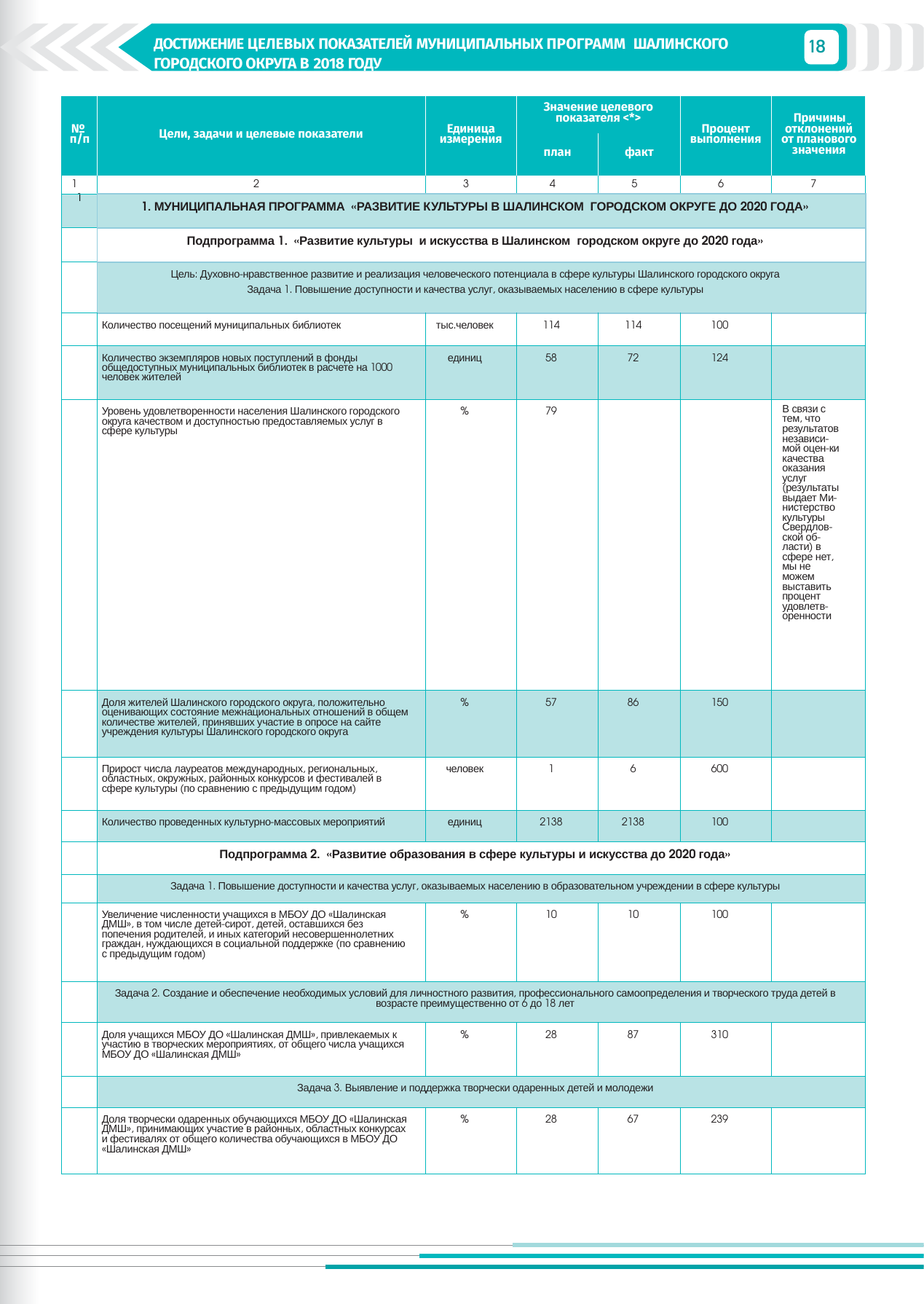

18

ДОСТИЖЕНИЕ ЦЕЛЕВЫХ ПОКАЗАТЕЛЕЙ МУНИЦИПАЛЬНЫХ ПРОГРАММ  ШАЛИНСКОГО ГОРОДСКОГО ОКРУГА В 2018 ГОДУ
ДОСТИЖЕНИЕ ЦЕЛЕВЫХ ПОКАЗАТЕЛЕЙ МУНИЦИПАЛЬНЫХ ПРОГРАМ  ШАЛИНСКОГО ГОРОДСКОГО ОКРУГА В 2018 ГОДУ
| № п/п | Цели, задачи и целевые показатели | Единица измерения | Значение целевого показателя <\*> |  | Процент выполнения | Причины отклонений от планового значения |
| --- | --- | --- | --- | --- | --- | --- |
|  |  |  | план | факт |  |  |
| 1 | 2 | 3 | 4 | 5 | 6 | 7 |
| 1 | 1. Муниципальная программа «Развитие культуры в Шалинском городском округе до 2020 года» |  |  |  |  |  |
|  | Подпрограмма 1. «Развитие культуры и искусства в Шалинском городском округе до 2020 года» |  |  |  |  |  |
|  | Цель: Духовно-нравственное развитие и реализация человеческого потенциала в сфере культуры Шалинского городского округа Задача 1. Повышение доступности и качества услуг, оказываемых населению в сфере культуры |  |  |  |  |  |
|  | Количество посещений муниципальных библиотек | тыс.человек | 114 | 114 | 100 |  |
|  | Количество экземпляров новых поступлений в фонды общедоступных муниципальных библиотек в расчете на 1000 человек жителей | единиц | 58 | 72 | 124 |  |
|  | Уровень удовлетворенности населения Шалинского городского округа качеством и доступностью предоставляемых услуг в сфере культуры | % | 79 |  |  | В связи с тем, что результатов независи-мой оцен-ки качества оказания услуг (результаты выдает Ми-нистерство культуры Свердлов-ской об-ласти) в сфере нет, мы не можем выставить процент удовлетв-оренности |
|  | Доля жителей Шалинского городского округа, положительно оценивающих состояние межнациональных отношений в общем количестве жителей, принявших участие в опросе на сайте учреждения культуры Шалинского городского округа | % | 57 | 86 | 150 |  |
|  | Прирост числа лауреатов международных, региональных, областных, окружных, районных конкурсов и фестивалей в сфере культуры (по сравнению с предыдущим годом) | человек | 1 | 6 | 600 |  |
|  | Количество проведенных культурно-массовых мероприятий | единиц | 2138 | 2138 | 100 |  |
|  | Подпрограмма 2. «Развитие образования в сфере культуры и искусства до 2020 года» |  |  |  |  |  |
|  | Задача 1. Повышение доступности и качества услуг, оказываемых населению в образовательном учреждении в сфере культуры |  |  |  |  |  |
|  | Увеличение численности учащихся в МБОУ ДО «Шалинская ДМШ», в том числе детей-сирот, детей, оставшихся без попечения родителей, и иных категорий несовершеннолетних граждан, нуждающихся в социальной поддержке (по сравнению с предыдущим годом) | % | 10 | 10 | 100 |  |
|  | Задача 2. Создание и обеспечение необходимых условий для личностного развития, профессионального самоопределения и творческого труда детей в возрасте преимущественно от 6 до 18 лет |  |  |  |  |  |
|  | Доля учащихся МБОУ ДО «Шалинская ДМШ», привлекаемых к участию в творческих мероприятиях, от общего числа учащихся МБОУ ДО «Шалинская ДМШ» | % | 28 | 87 | 310 |  |
|  | Задача 3. Выявление и поддержка творчески одаренных детей и молодежи |  |  |  |  |  |
|  | Доля творчески одаренных обучающихся МБОУ ДО «Шалинская ДМШ», принимающих участие в районных, областных конкурсах и фестивалях от общего количества обучающихся в МБОУ ДО «Шалинская ДМШ» | % | 28 | 67 | 239 |  |